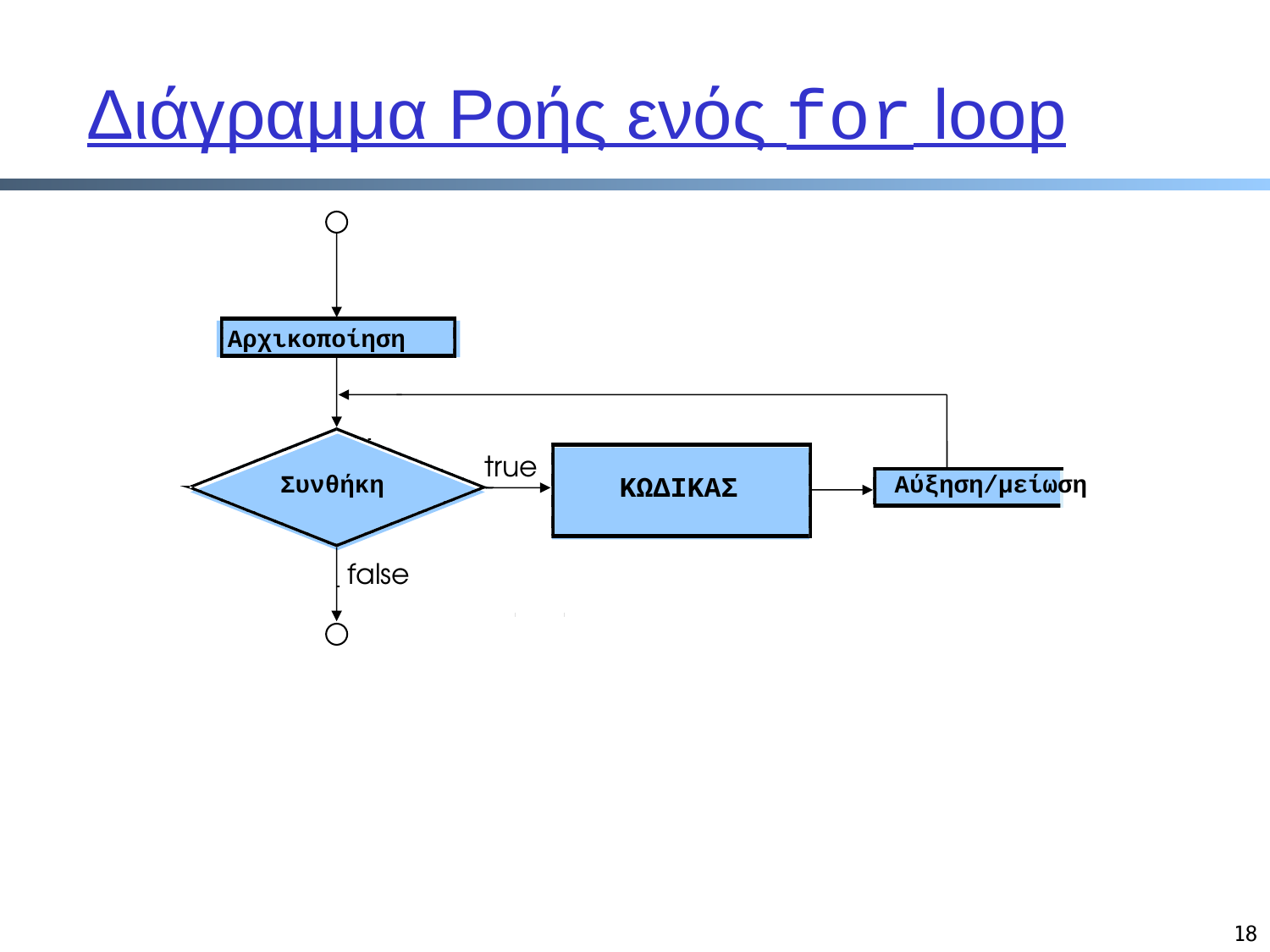

# Διάγραμμα Ροής ενός for loop

Αρχικοποίηση

true

Συνθήκη
ΚΩΔΙΚΑΣ
Αύξηση/μείωση

false

18